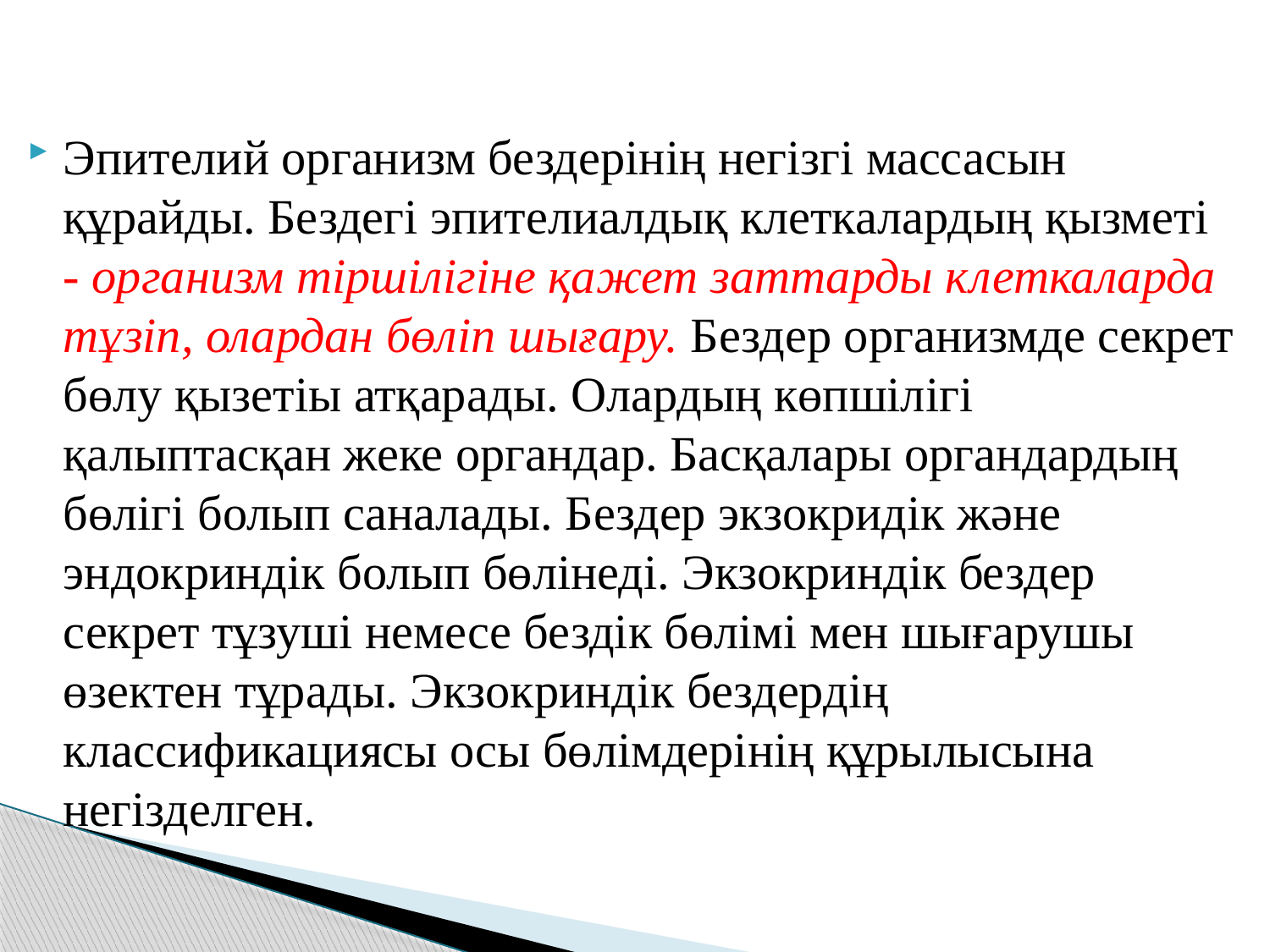

Эпителий организм бездерінің негізгі массасын құрайды. Бездегі эпителиалдық клеткалардың қызметі - организм тіршілігіне қажет заттарды клеткаларда тұзіп, олардан бөліп шығару. Бездер организмде секрет бөлу қызетіы атқарады. Олардың көпшілігі қалыптасқан жеке органдар. Басқалары органдардың бөлігі болып саналады. Бездер экзокридік және эндокриндік болып бөлінеді. Экзокриндік бездер секрет тұзуші немесе бездік бөлімі мен шығарушы өзектен тұрады. Экзокриндік бездердің классификациясы осы бөлімдерінің құрылысына негізделген.